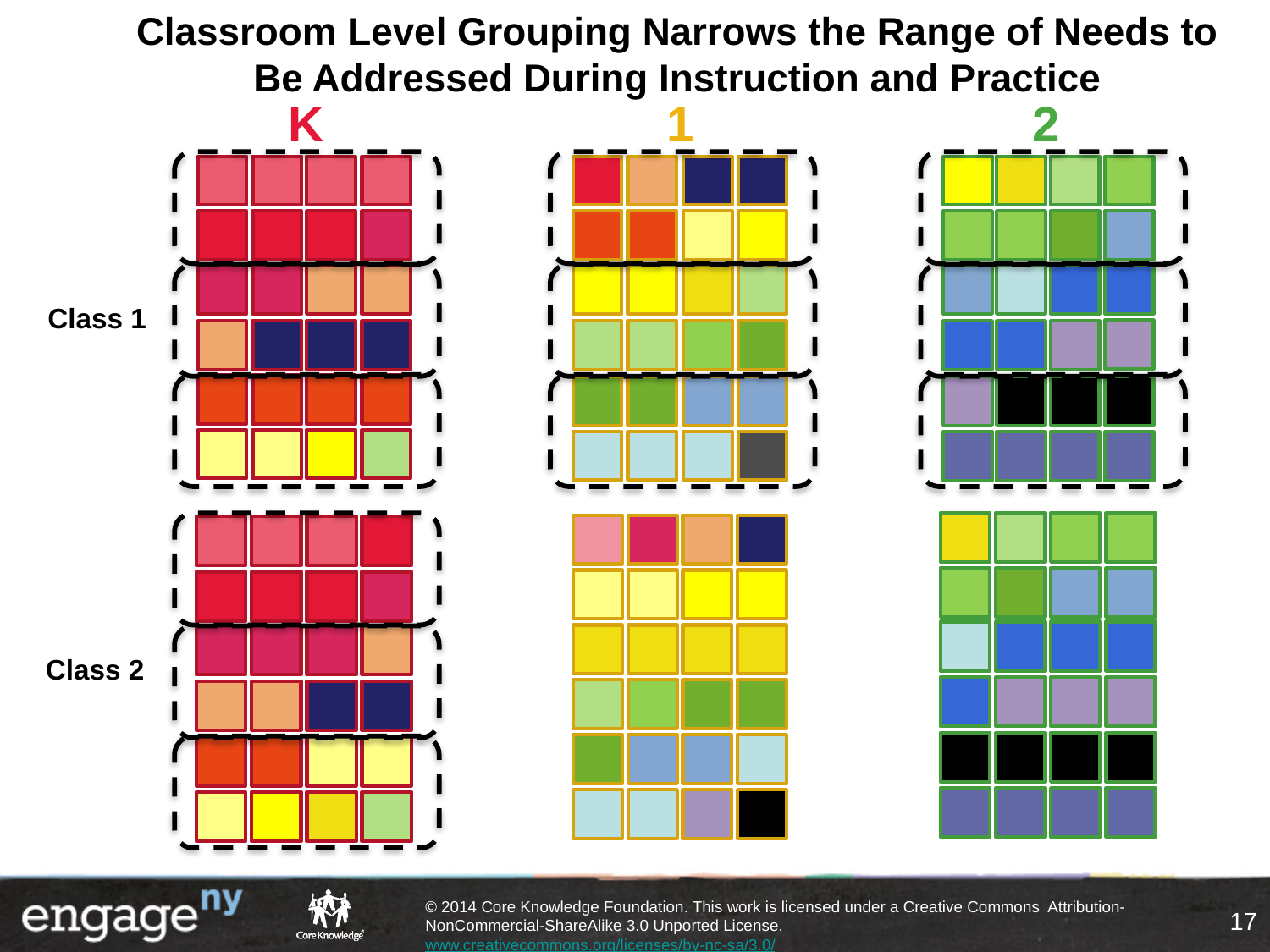

Classroom Level Grouping Narrows the Range of Needs to Be Addressed During Instruction and Practice

1
K
2

Class 1
Class 2

17